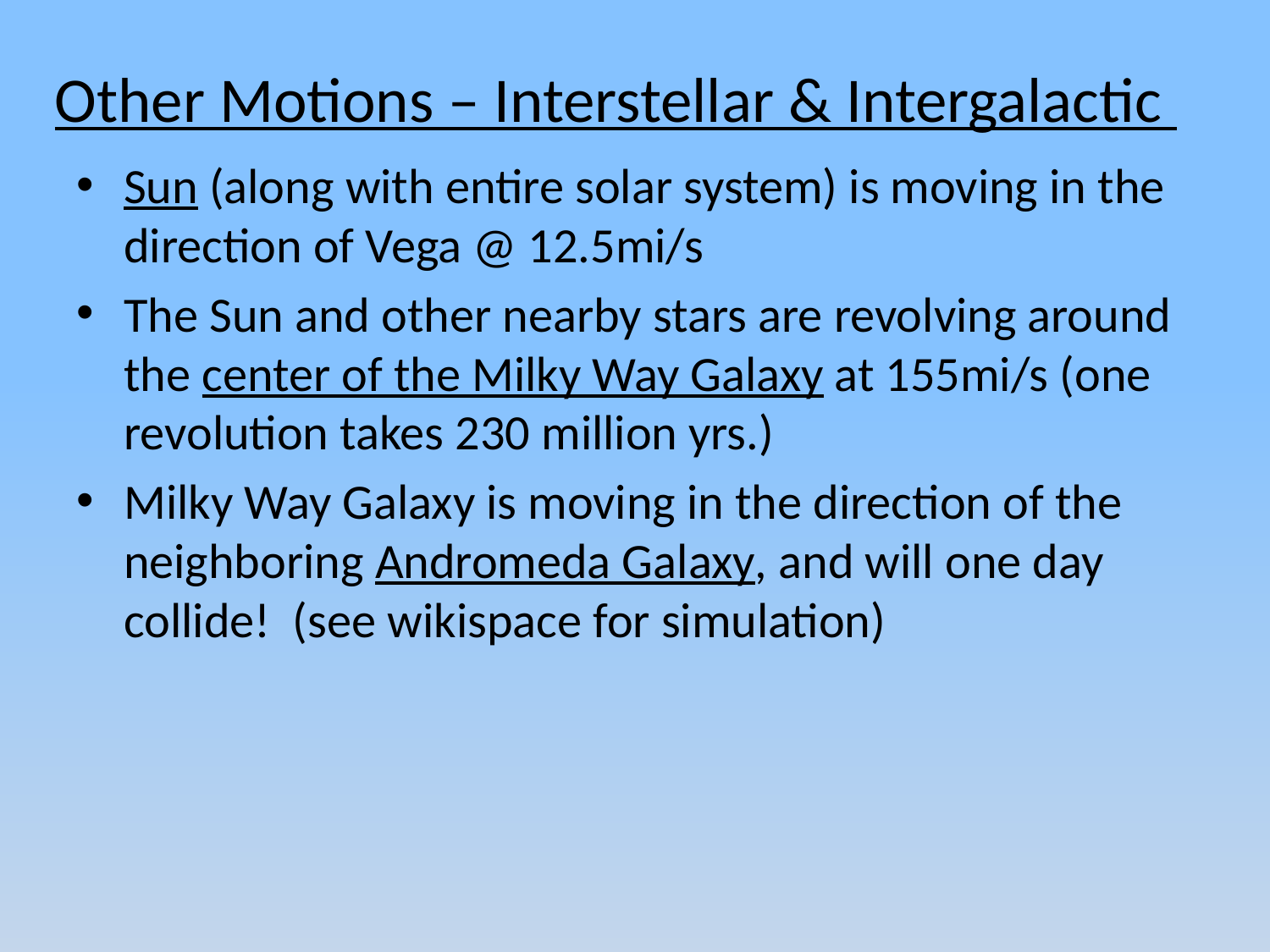

Other Motions – Interstellar & Intergalactic
Sun (along with entire solar system) is moving in the direction of Vega @ 12.5mi/s
The Sun and other nearby stars are revolving around the center of the Milky Way Galaxy at 155mi/s (one revolution takes 230 million yrs.)
Milky Way Galaxy is moving in the direction of the neighboring Andromeda Galaxy, and will one day collide!  (see wikispace for simulation)